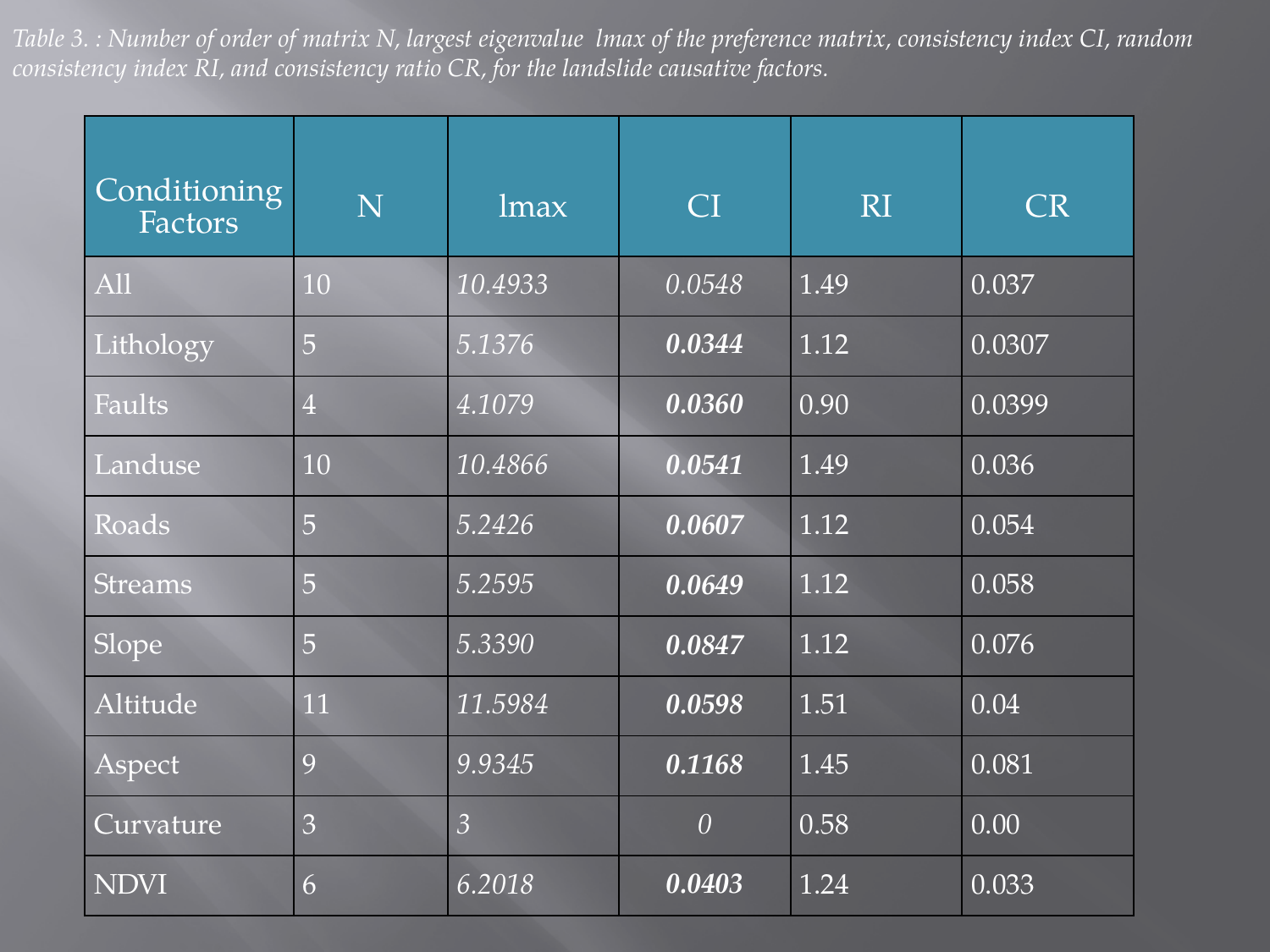

Table 3. : Number of order of matrix N, largest eigenvalue  lmax of the preference matrix, consistency index CI, random consistency index RI, and consistency ratio CR, for the landslide causative factors.
| Conditioning Factors | N | lmax | CI | RI | CR |
| --- | --- | --- | --- | --- | --- |
| All | 10 | 10.4933 | 0.0548 | 1.49 | 0.037 |
| Lithology | 5 | 5.1376 | 0.0344 | 1.12 | 0.0307 |
| Faults | 4 | 4.1079 | 0.0360 | 0.90 | 0.0399 |
| Landuse | 10 | 10.4866 | 0.0541 | 1.49 | 0.036 |
| Roads | 5 | 5.2426 | 0.0607 | 1.12 | 0.054 |
| Streams | 5 | 5.2595 | 0.0649 | 1.12 | 0.058 |
| Slope | 5 | 5.3390 | 0.0847 | 1.12 | 0.076 |
| Altitude | 11 | 11.5984 | 0.0598 | 1.51 | 0.04 |
| Aspect | 9 | 9.9345 | 0.1168 | 1.45 | 0.081 |
| Curvature | 3 | 3 | 0 | 0.58 | 0.00 |
| NDVI | 6 | 6.2018 | 0.0403 | 1.24 | 0.033 |